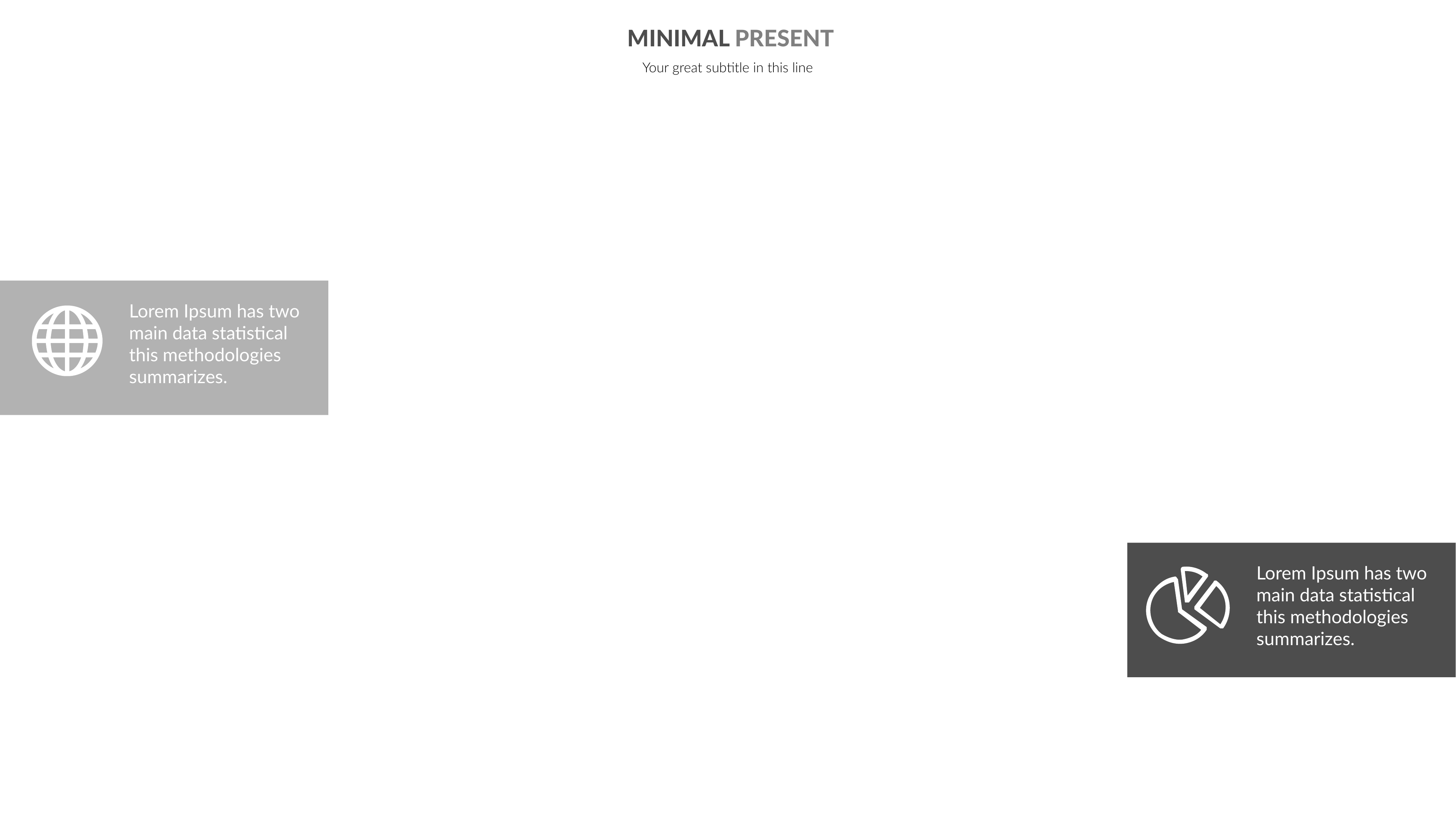

MINIMAL PRESENT
Your great subtitle in this line

Lorem Ipsum has two main data statistical this methodologies summarizes.

Lorem Ipsum has two main data statistical this methodologies summarizes.